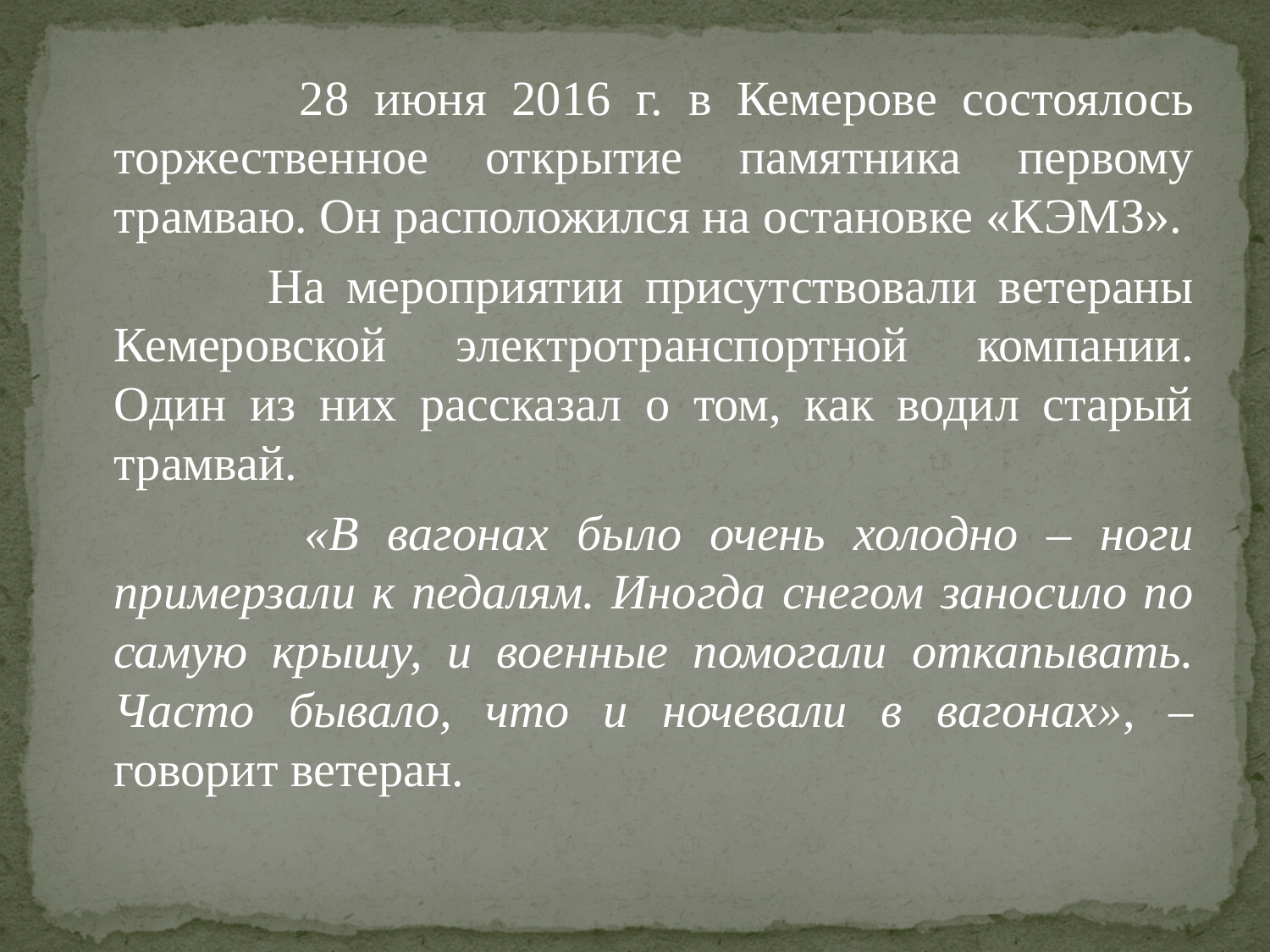

28 июня 2016 г. в Кемерове состоялось торжественное открытие памятника первому трамваю. Он расположился на остановке «КЭМЗ».
         На мероприятии присутствовали ветераны Кемеровской электротранспортной компании. Один из них рассказал о том, как водил старый трамвай.
        «В вагонах было очень холодно – ноги примерзали к педалям. Иногда снегом заносило по самую крышу, и военные помогали откапывать. Часто бывало, что и ночевали в вагонах», – говорит ветеран.